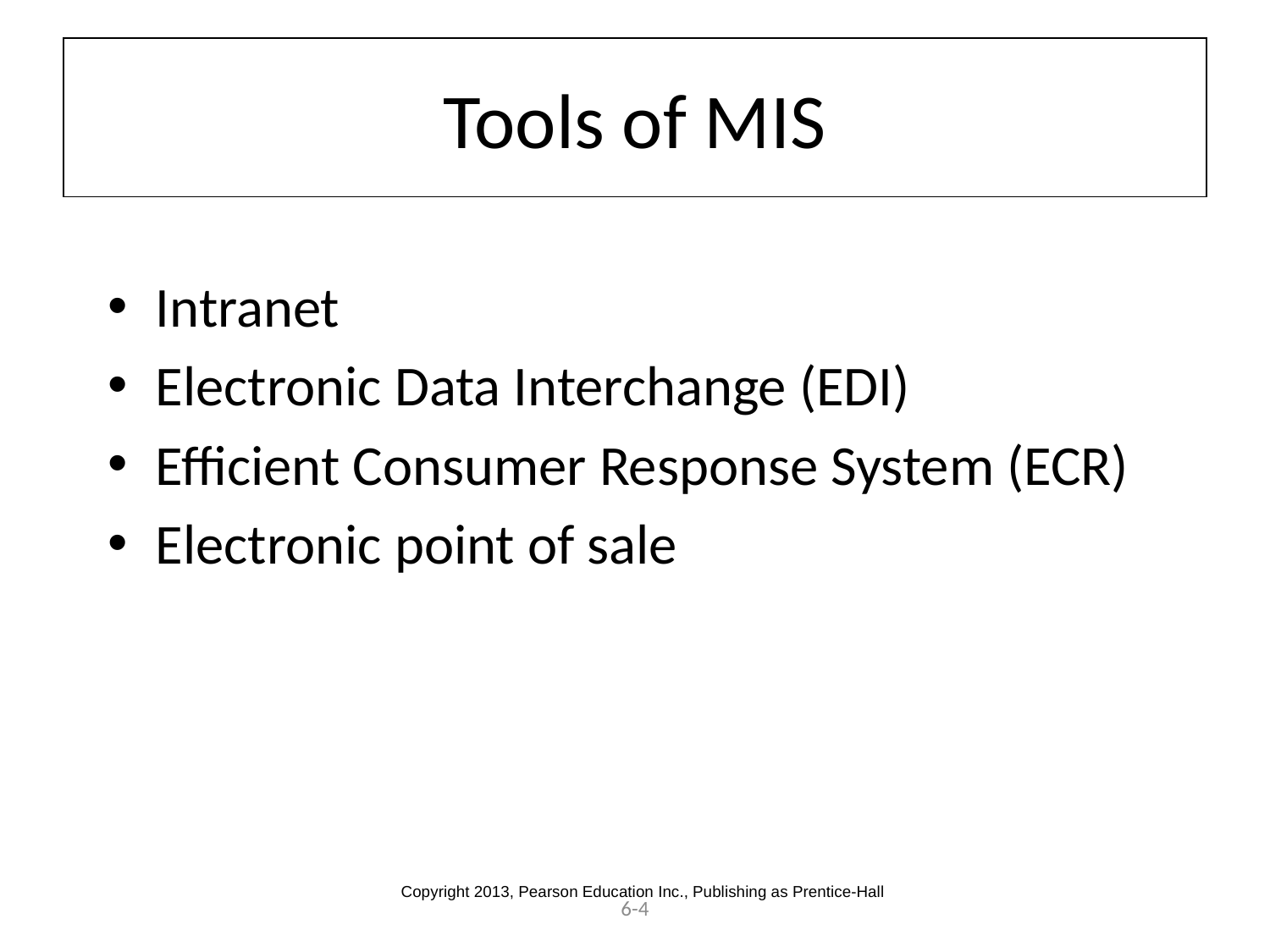

# Tools of MIS
Intranet
Electronic Data Interchange (EDI)
Efficient Consumer Response System (ECR)
Electronic point of sale

Copyright 2013, Pearson Education Inc., Publishing as Prentice-Hall

6-4